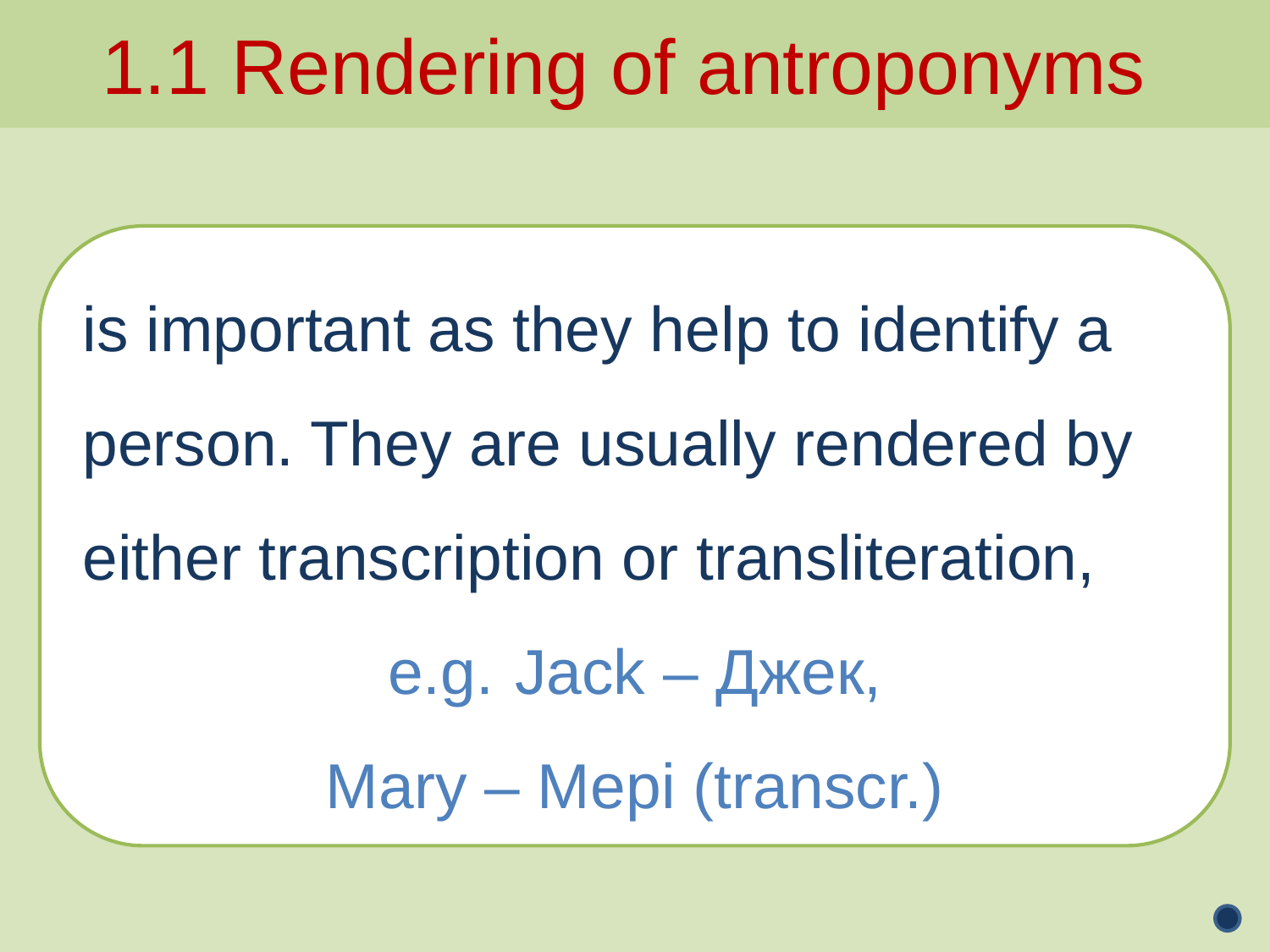

1.1 Rendering of antroponyms
is important as they help to identify a person. They are usually rendered by either transcription or transliteration,
e.g. 	Jack – Джек,
Mary – Мері (transcr.)